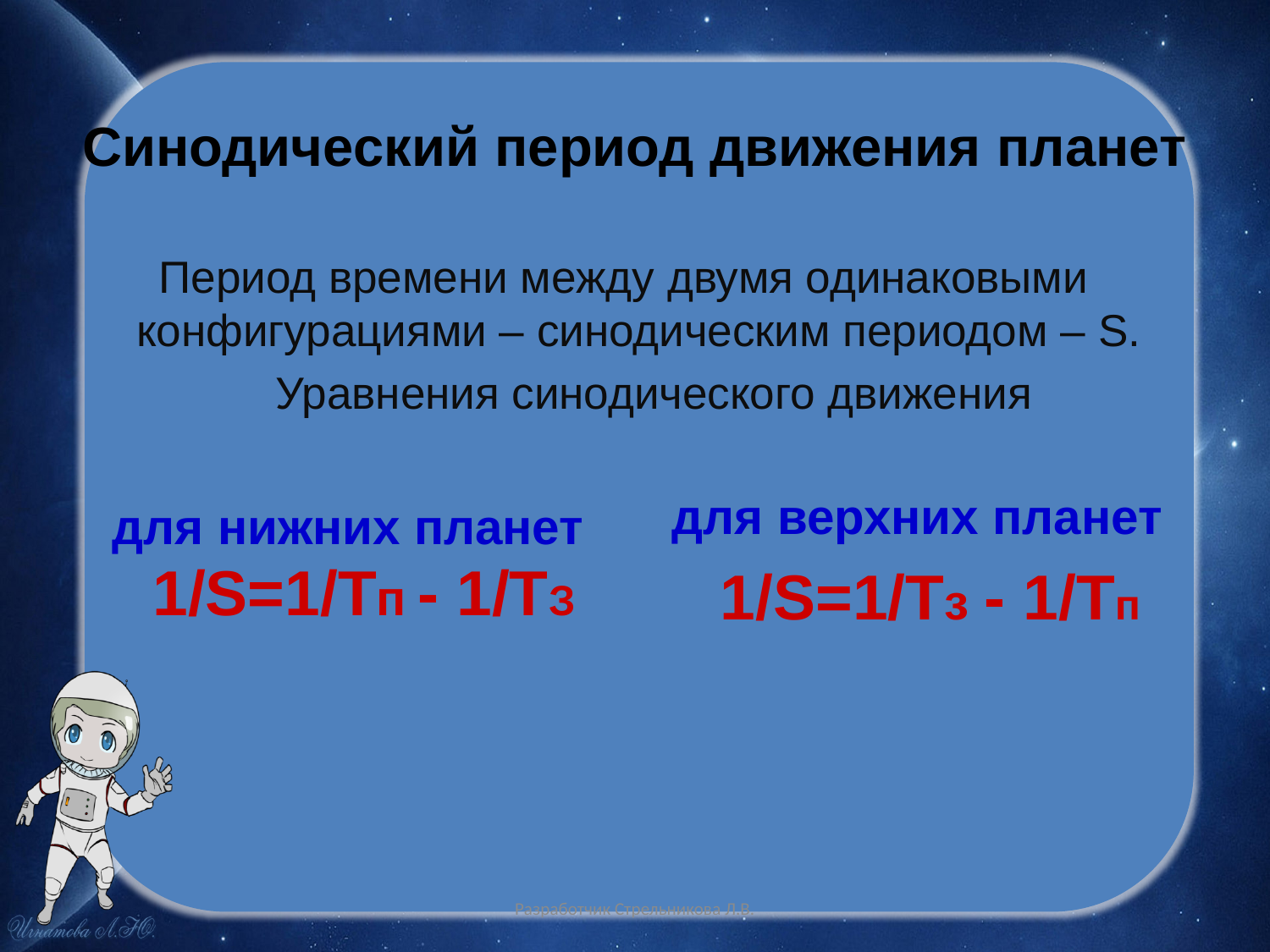

# Синодический период движения планет
     Период времени между двумя одинаковыми конфигурациями – синодическим периодом – S.
Уравнения синодического движения

  для верхних планет
    1/S=1/Tз - 1/Tп
для нижних планет
    1/S=1/Tп - 1/TЗ
Разработчик Стрельникова Л.В.